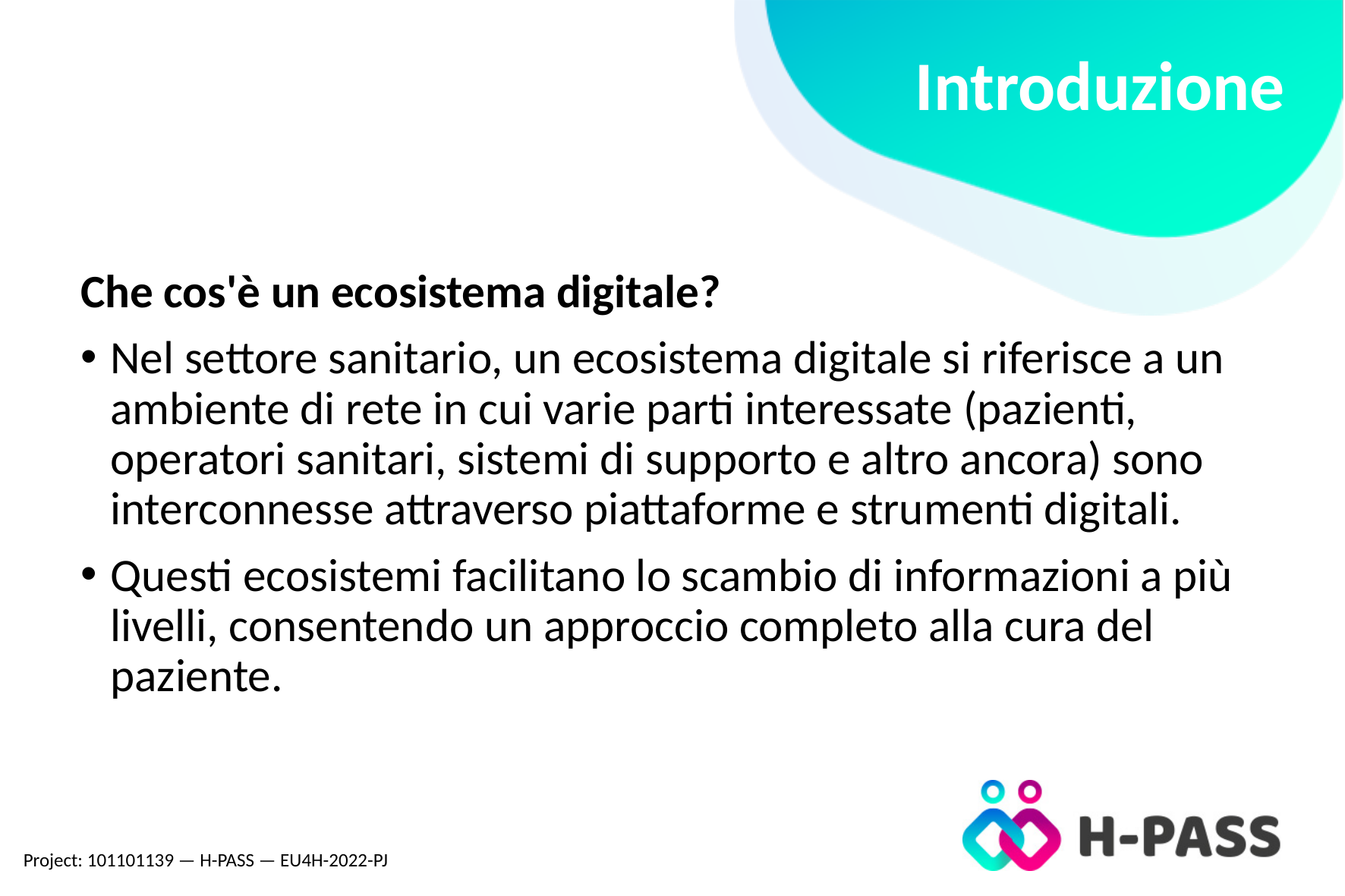

Introduzione
Che cos'è un ecosistema digitale?
Nel settore sanitario, un ecosistema digitale si riferisce a un ambiente di rete in cui varie parti interessate (pazienti, operatori sanitari, sistemi di supporto e altro ancora) sono interconnesse attraverso piattaforme e strumenti digitali.
Questi ecosistemi facilitano lo scambio di informazioni a più livelli, consentendo un approccio completo alla cura del paziente.
Project: 101101139 — H-PASS — EU4H-2022-PJ